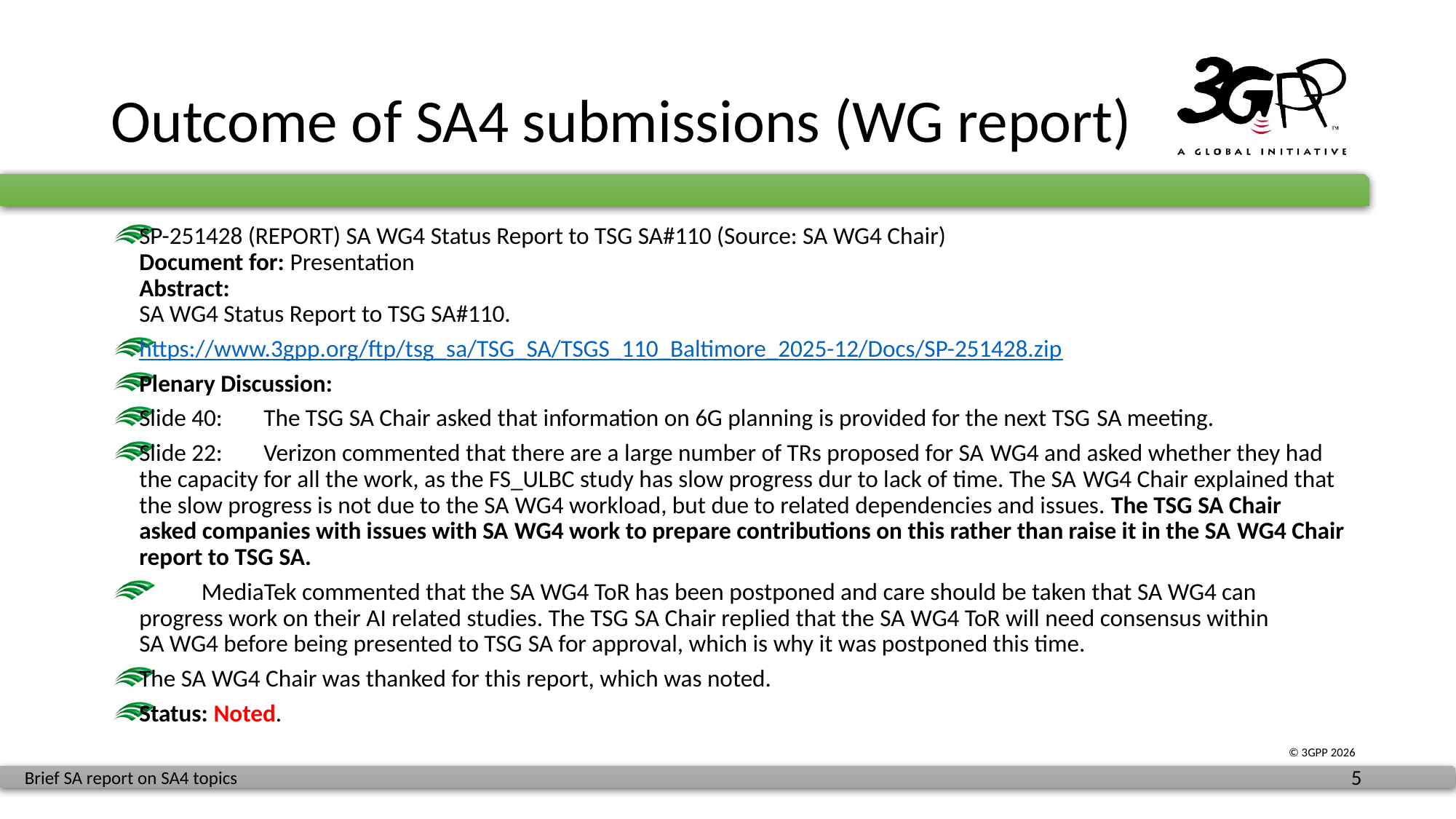

# Outcome of SA4 submissions (WG report)
SP-251428 (REPORT) SA WG4 Status Report to TSG SA#110 (Source: SA WG4 Chair)
Document for: Presentation
Abstract:
SA WG4 Status Report to TSG SA#110.
https://www.3gpp.org/ftp/tsg_sa/TSG_SA/TSGS_110_Baltimore_2025-12/Docs/SP-251428.zip
Plenary Discussion:
Slide 40:	The TSG SA Chair asked that information on 6G planning is provided for the next TSG SA meeting.
Slide 22:	Verizon commented that there are a large number of TRs proposed for SA WG4 and asked whether they had the capacity for all the work, as the FS_ULBC study has slow progress dur to lack of time. The SA WG4 Chair explained that the slow progress is not due to the SA WG4 workload, but due to related dependencies and issues. The TSG SA Chair asked companies with issues with SA WG4 work to prepare contributions on this rather than raise it in the SA WG4 Chair report to TSG SA.
	MediaTek commented that the SA WG4 ToR has been postponed and care should be taken that SA WG4 can progress work on their AI related studies. The TSG SA Chair replied that the SA WG4 ToR will need consensus within SA WG4 before being presented to TSG SA for approval, which is why it was postponed this time.
The SA WG4 Chair was thanked for this report, which was noted.
Status: Noted.